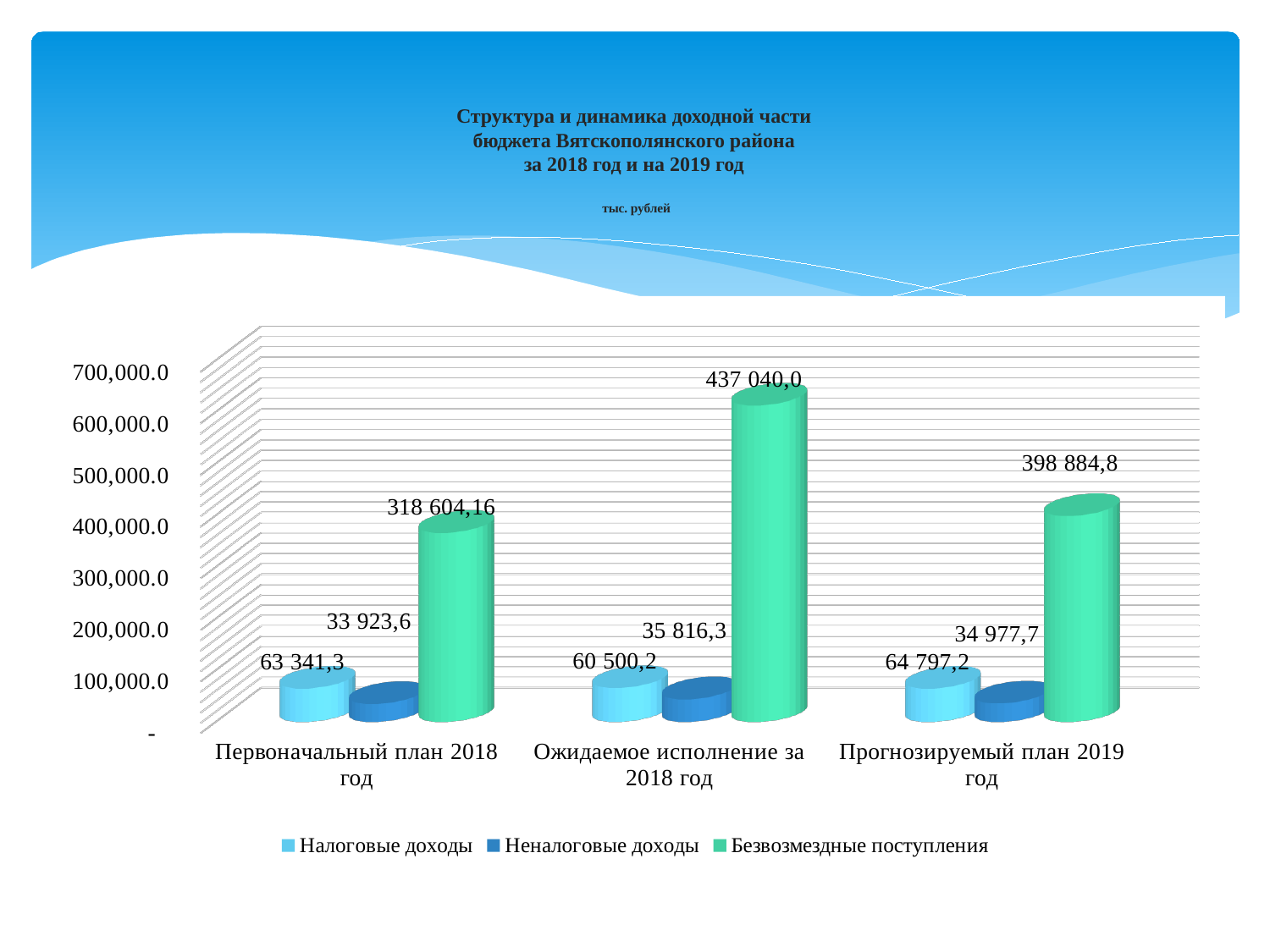

# Структура и динамика доходной части бюджета Вятскополянского района за 2018 год и на 2019 год тыс. рублей

[unsupported chart]